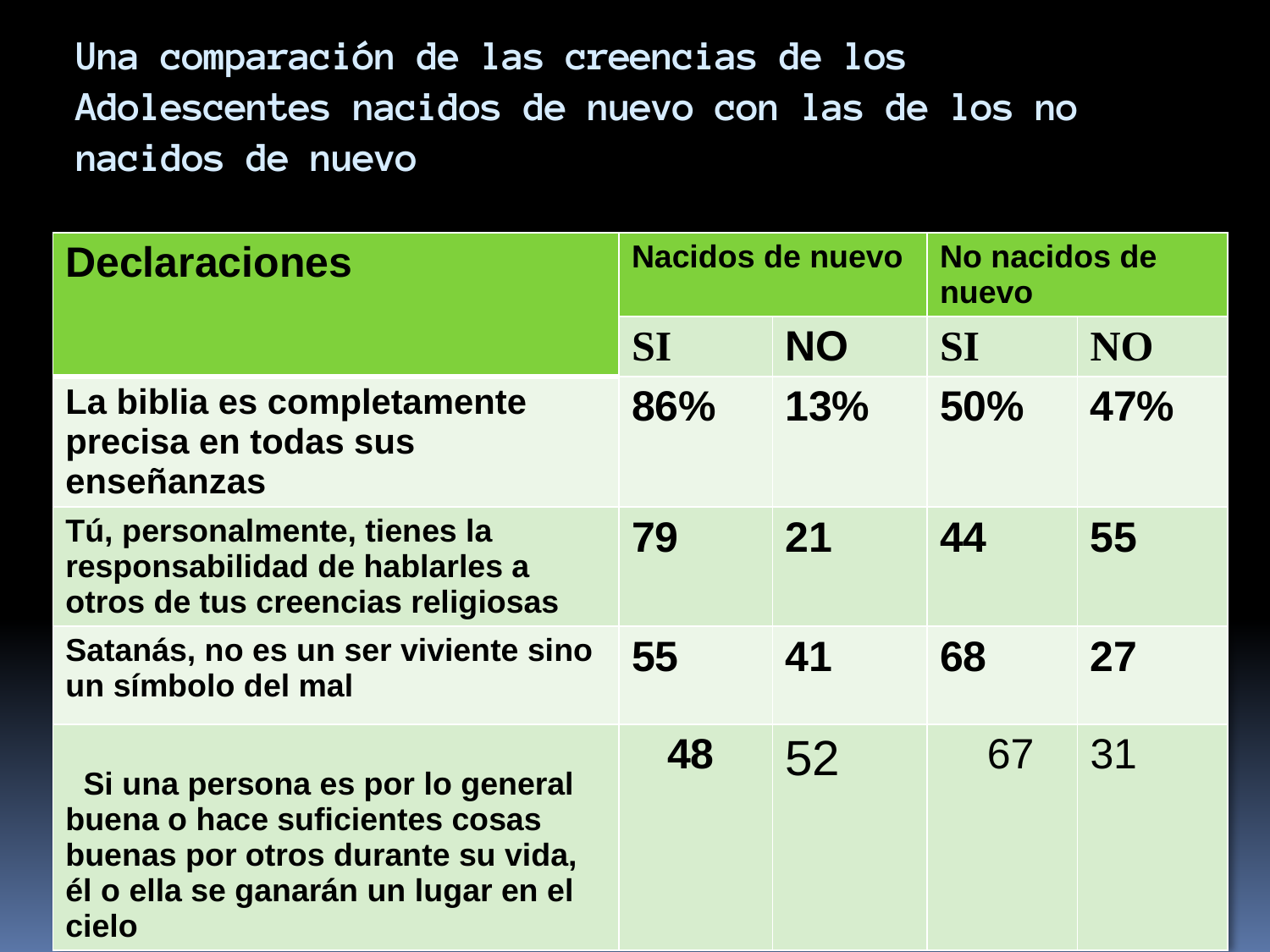

# Una comparación de las creencias de los Adolescentes nacidos de nuevo con las de los no nacidos de nuevo
| Declaraciones | Nacidos de nuevo |  | No nacidos de nuevo |  |
| --- | --- | --- | --- | --- |
|  | SI | NO | SI | NO |
| La biblia es completamente precisa en todas sus enseñanzas | 86% | 13% | 50% | 47% |
| Tú, personalmente, tienes la responsabilidad de hablarles a otros de tus creencias religiosas | 79 | 21 | 44 | 55 |
| Satanás, no es un ser viviente sino un símbolo del mal | 55 | 41 | 68 | 27 |
| Si una persona es por lo general buena o hace suficientes cosas buenas por otros durante su vida, él o ella se ganarán un lugar en el cielo | 48 | 52 | 67 | 31 |